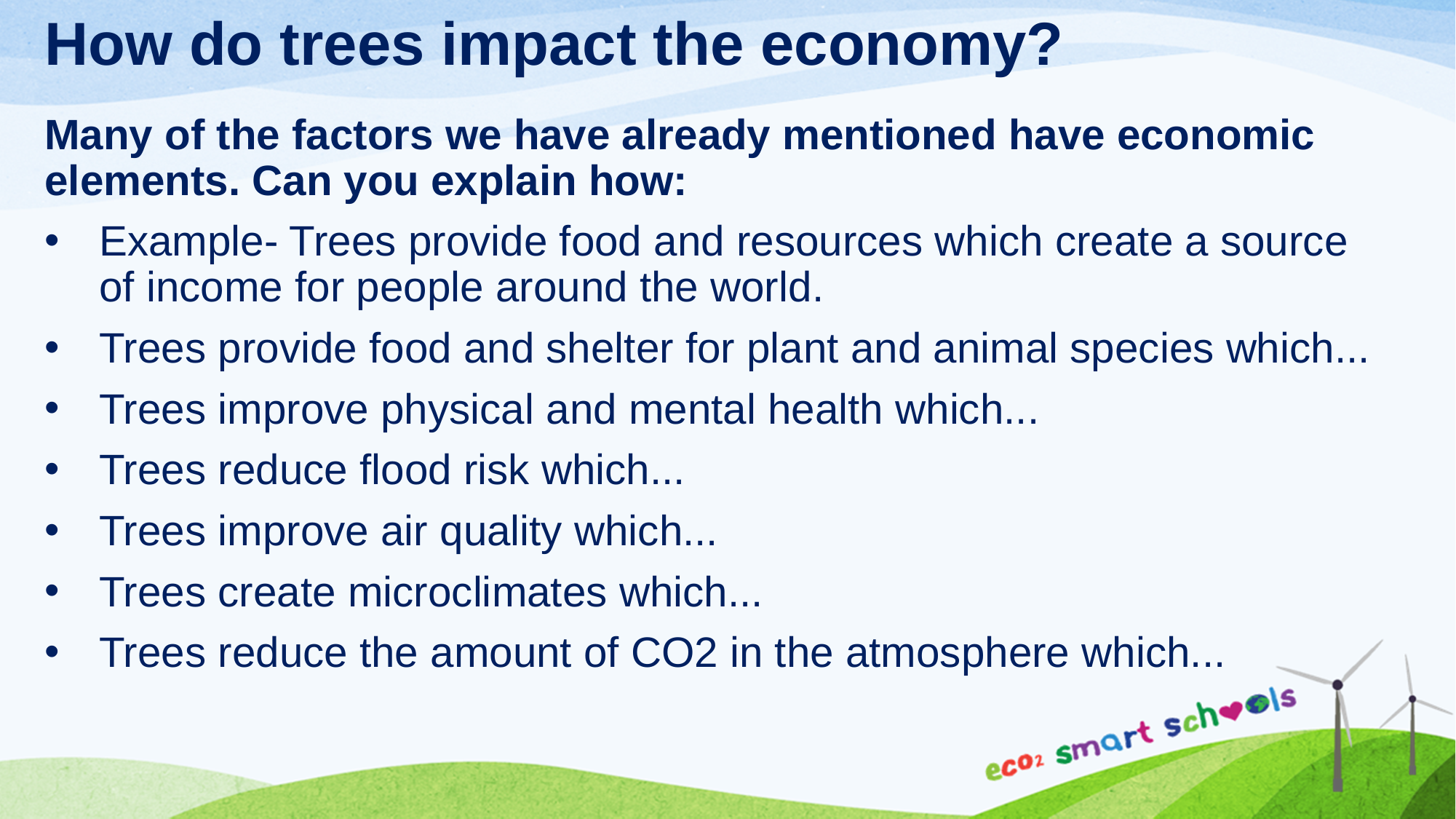

# How do trees impact the economy?
Many of the factors we have already mentioned have economic elements. Can you explain how:
Example- Trees provide food and resources which create a source of income for people around the world.
Trees provide food and shelter for plant and animal species which...
Trees improve physical and mental health which...
Trees reduce flood risk which...
Trees improve air quality which...
Trees create microclimates which...
Trees reduce the amount of CO2 in the atmosphere which...